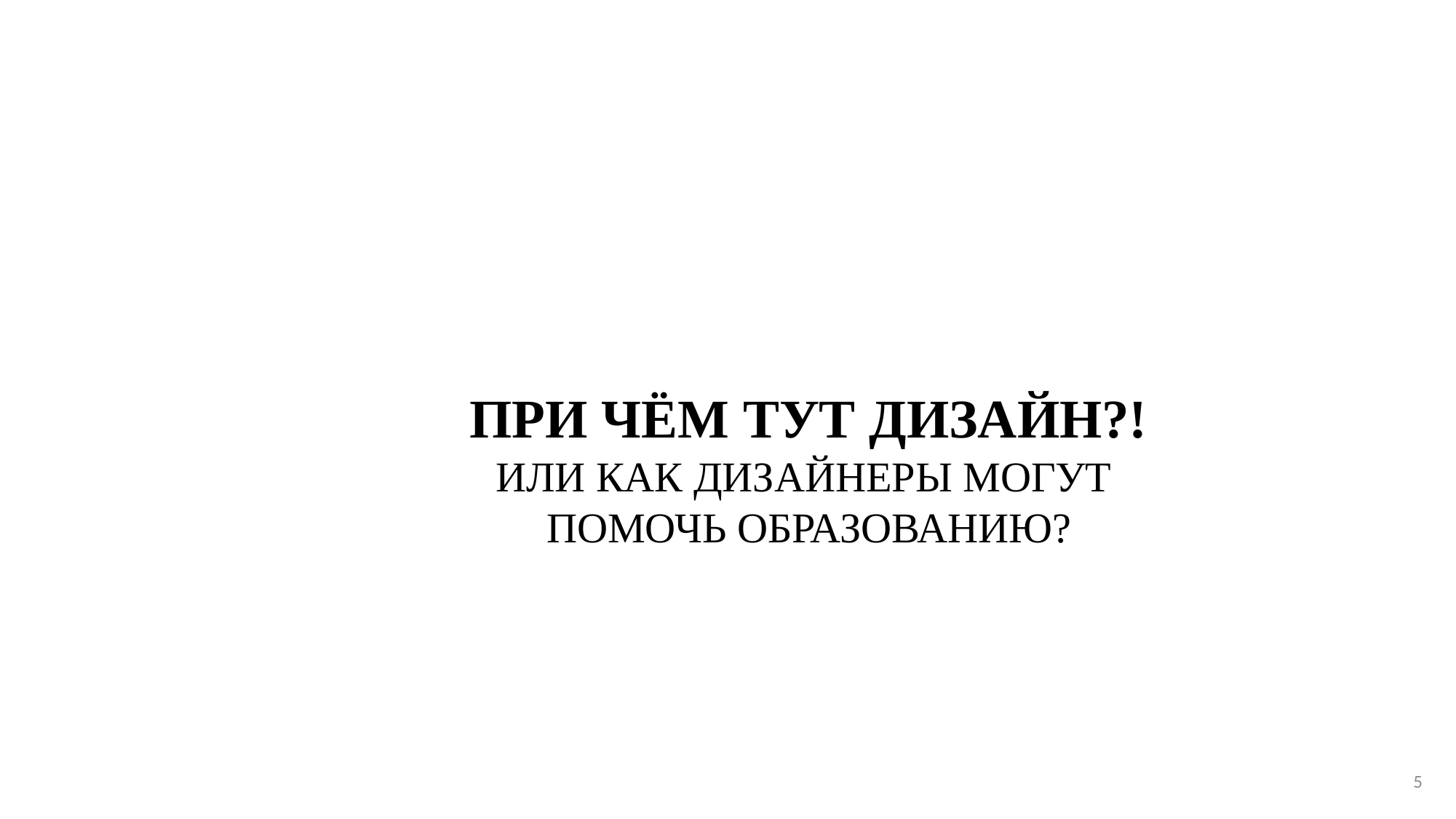

при чём тут дизайн?!
Или как дизайнеры могут
помочь образованию?
5